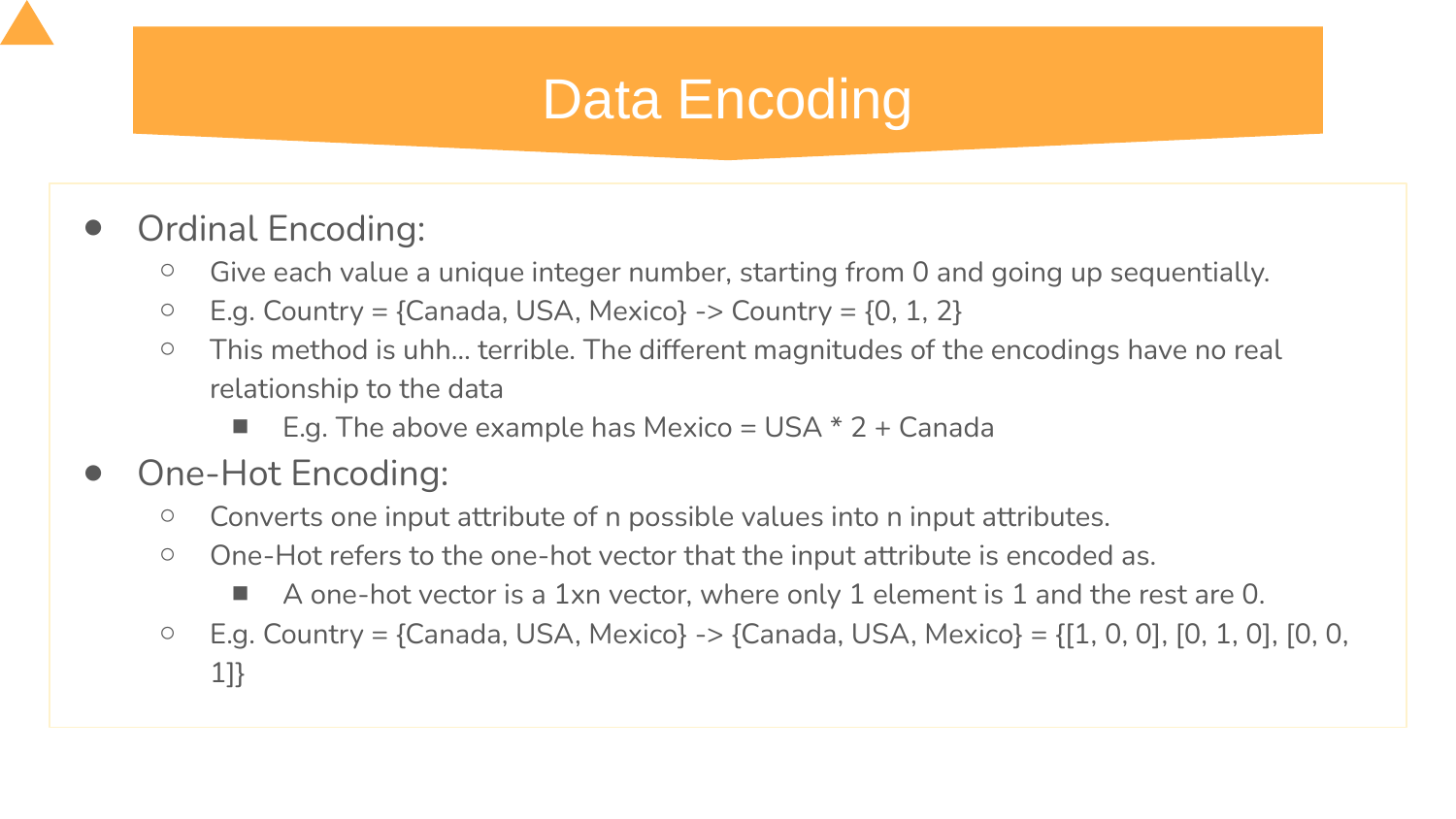

# Data Encoding
Ordinal Encoding:
Give each value a unique integer number, starting from 0 and going up sequentially.
E.g. Country = {Canada, USA, Mexico} -> Country = {0, 1, 2}
This method is uhh… terrible. The different magnitudes of the encodings have no real relationship to the data
E.g. The above example has Mexico = USA * 2 + Canada
One-Hot Encoding:
Converts one input attribute of n possible values into n input attributes.
One-Hot refers to the one-hot vector that the input attribute is encoded as.
A one-hot vector is a 1xn vector, where only 1 element is 1 and the rest are 0.
E.g. Country = {Canada, USA, Mexico} -> {Canada, USA, Mexico} = {[1, 0, 0], [0, 1, 0], [0, 0, 1]}